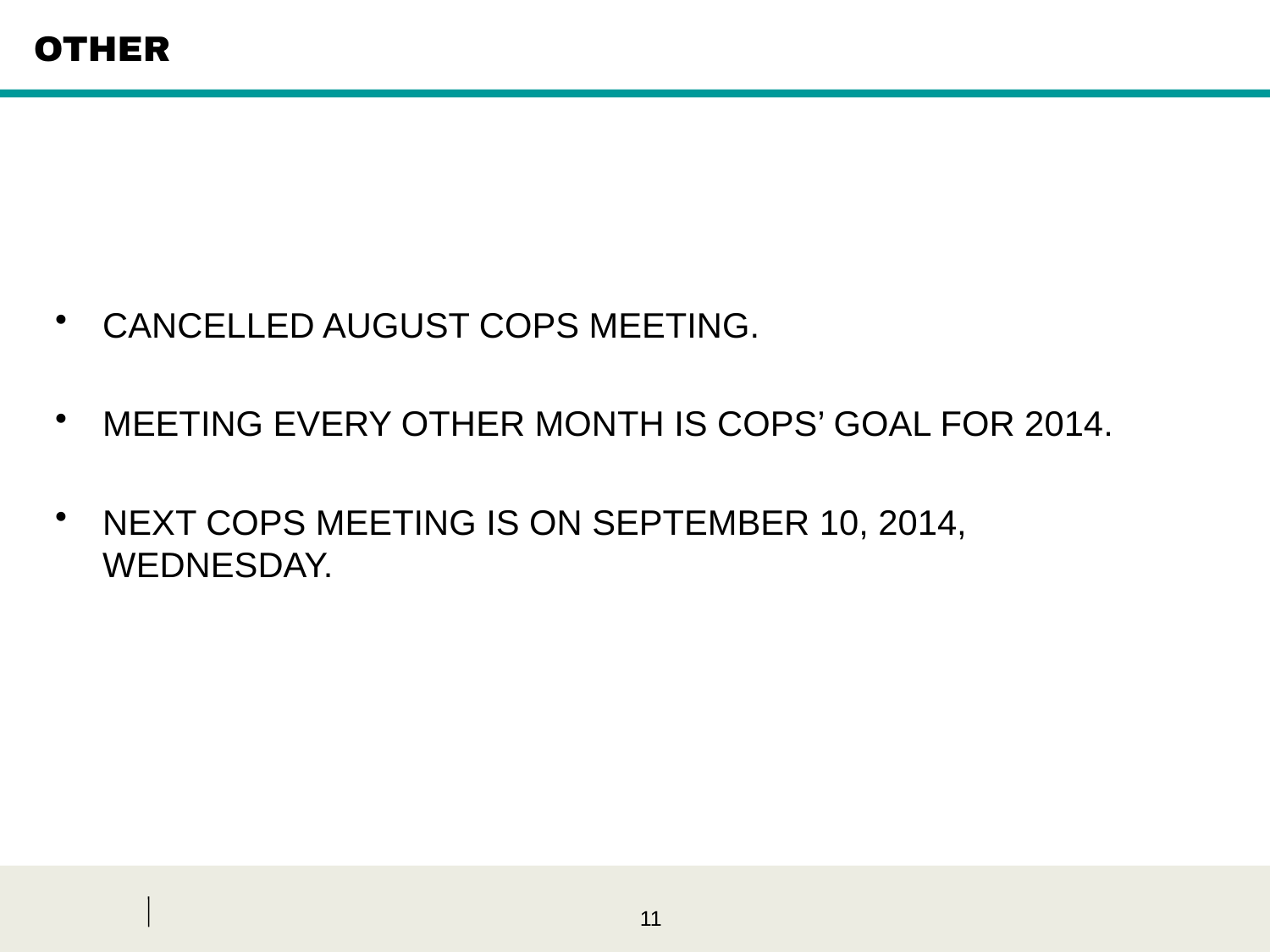

# OTHER

CANCELLED AUGUST COPS MEETING.

MEETING EVERY OTHER MONTH IS COPS’ GOAL FOR 2014.

NEXT COPS MEETING IS ON SEPTEMBER 10, 2014, WEDNESDAY.